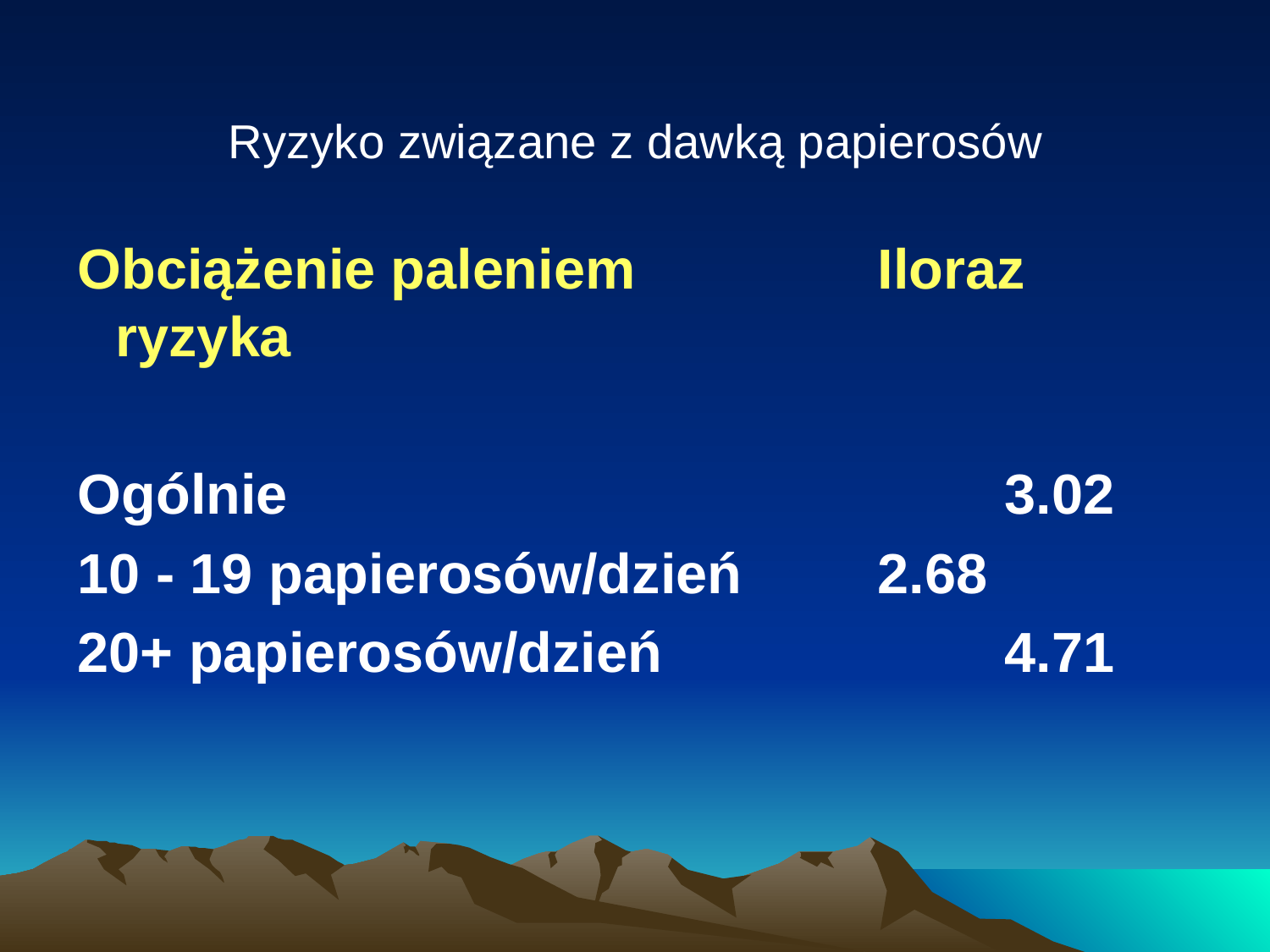

Ryzyko związane z dawką papierosów
Obciążenie paleniem 		Iloraz ryzyka

Ogólnie 	 					3.02
10 - 19 papierosów/dzień		2.68
20+ papierosów/dzień			4.71